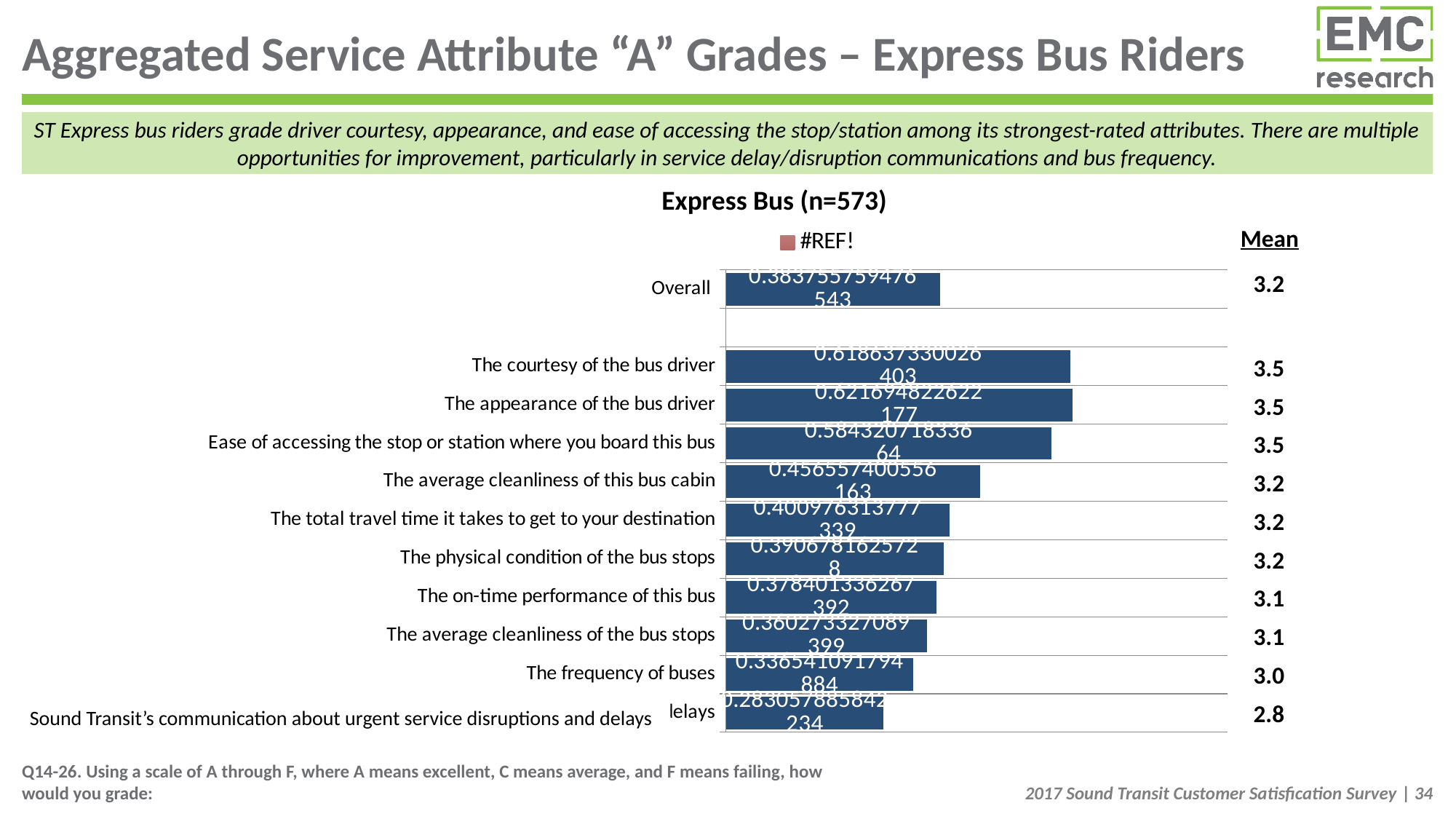

# Aggregated Service Attribute “A” Grades – Express Bus Riders
ST Express bus riders grade driver courtesy, appearance, and ease of accessing the stop/station among its strongest-rated attributes. There are multiple opportunities for improvement, particularly in service delay/disruption communications and bus frequency.
Express Bus (n=573)
Mean

[unsupported chart]

| 3.2 |
| --- |
|  |
| 3.5 |
| 3.5 |
| 3.5 |
| 3.2 |
| 3.2 |
| 3.2 |
| 3.1 |
| 3.1 |
| 3.0 |
| 2.8 |
Sound Transit’s communication about urgent service disruptions and delays
Q14-26. Using a scale of A through F, where A means excellent, C means average, and F means failing, how would you grade: